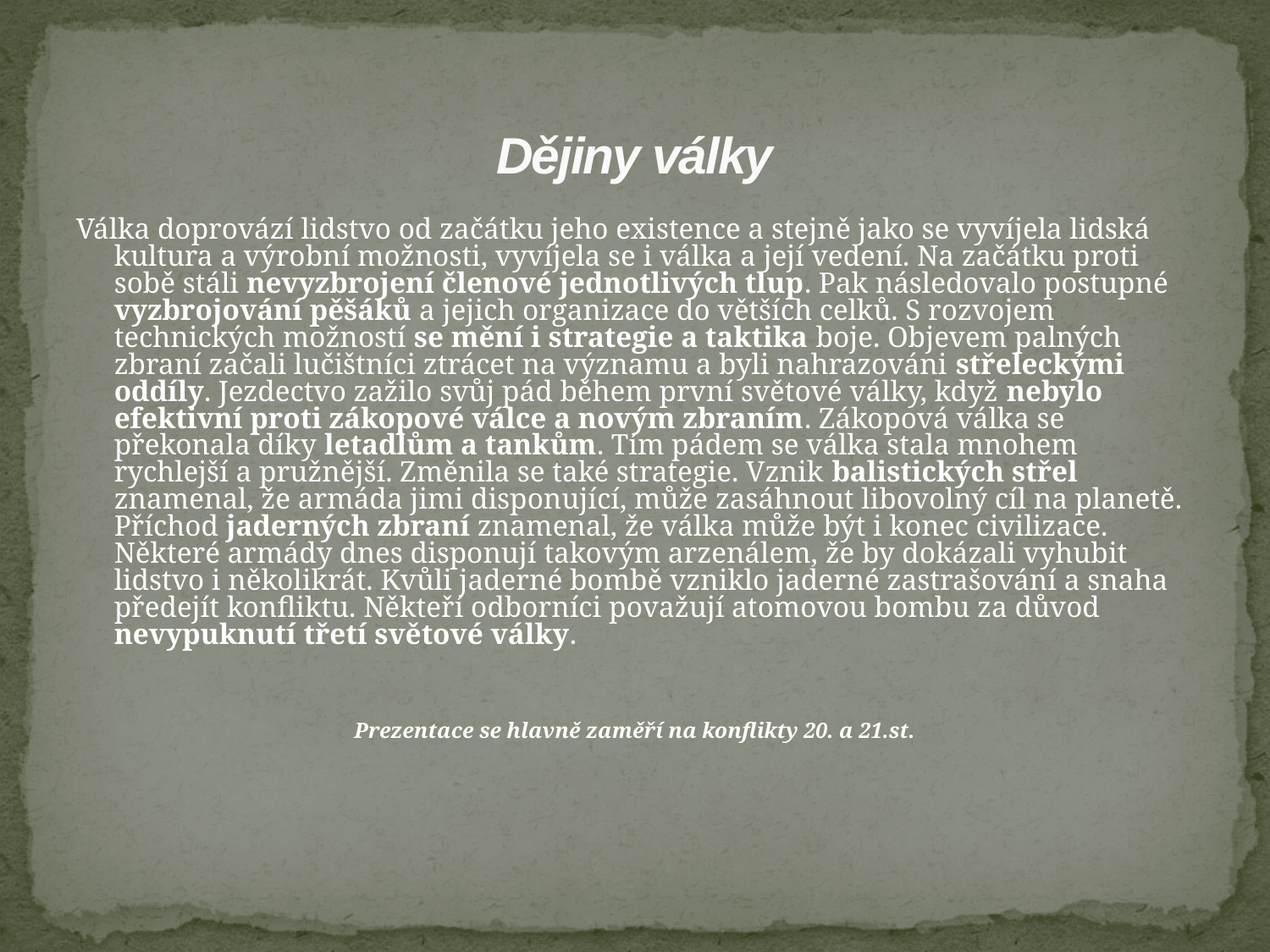

# Dějiny války
Válka doprovází lidstvo od začátku jeho existence a stejně jako se vyvíjela lidská kultura a výrobní možnosti, vyvíjela se i válka a její vedení. Na začátku proti sobě stáli nevyzbrojení členové jednotlivých tlup. Pak následovalo postupné vyzbrojování pěšáků a jejich organizace do větších celků. S rozvojem technických možností se mění i strategie a taktika boje. Objevem palných zbraní začali lučištníci ztrácet na významu a byli nahrazováni střeleckými oddíly. Jezdectvo zažilo svůj pád během první světové války, když nebylo efektivní proti zákopové válce a novým zbraním. Zákopová válka se překonala díky letadlům a tankům. Tím pádem se válka stala mnohem rychlejší a pružnější. Změnila se také strategie. Vznik balistických střel znamenal, že armáda jimi disponující, může zasáhnout libovolný cíl na planetě. Příchod jaderných zbraní znamenal, že válka může být i konec civilizace. Některé armády dnes disponují takovým arzenálem, že by dokázali vyhubit lidstvo i několikrát. Kvůli jaderné bombě vzniklo jaderné zastrašování a snaha předejít konfliktu. Někteří odborníci považují atomovou bombu za důvod nevypuknutí třetí světové války.

Prezentace se hlavně zaměří na konflikty 20. a 21.st.